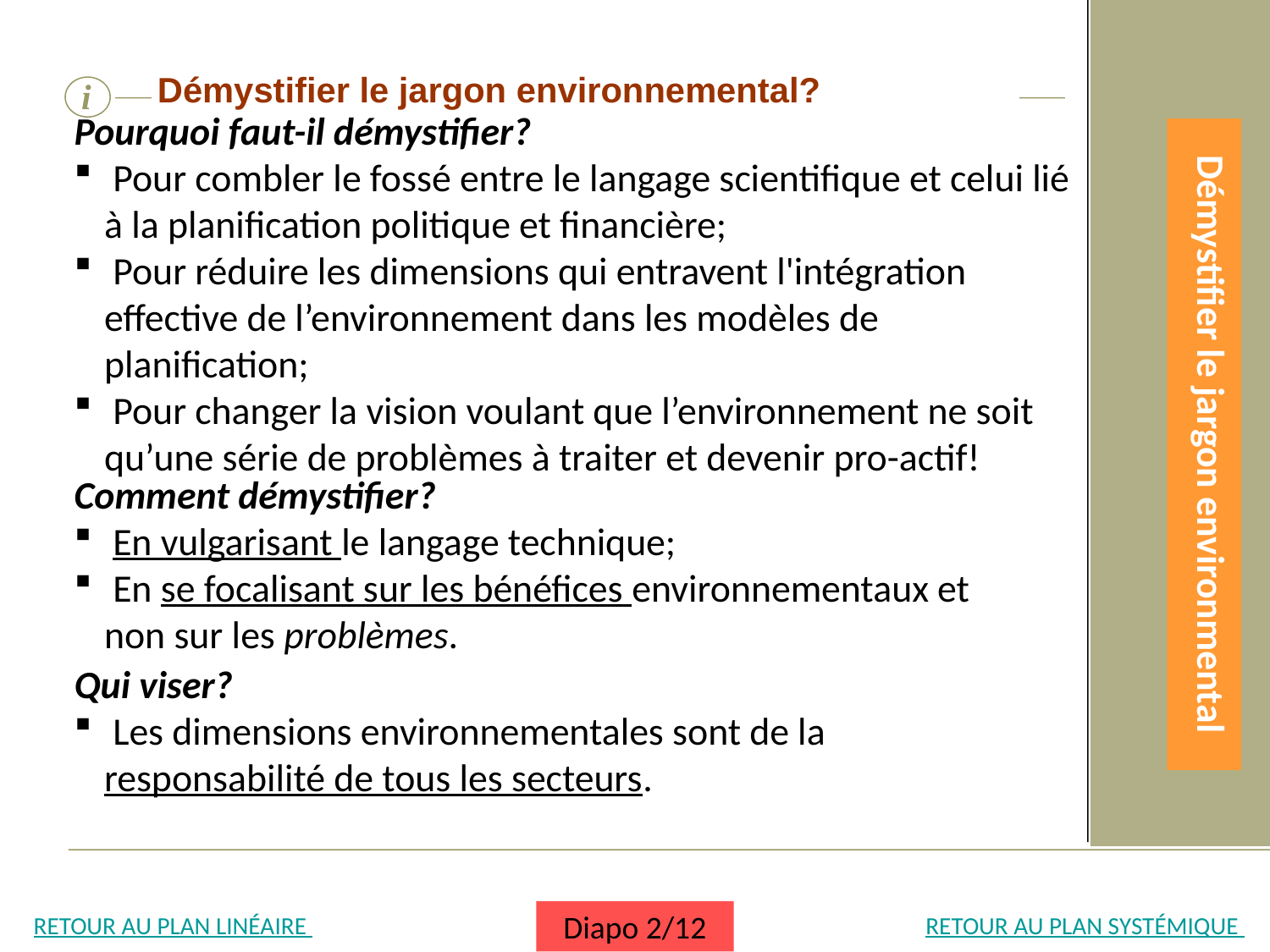

Démystifier le jargon environnemental?
i

Pourquoi faut-il démystifier?
 Pour combler le fossé entre le langage scientifique et celui lié à la planification politique et financière;
 Pour réduire les dimensions qui entravent l'intégration effective de l’environnement dans les modèles de planification;
 Pour changer la vision voulant que l’environnement ne soit qu’une série de problèmes à traiter et devenir pro-actif!
Démystifier le jargon environmental
Comment démystifier?
 En vulgarisant le langage technique;
 En se focalisant sur les bénéfices environnementaux et non sur les problèmes.
Qui viser?
 Les dimensions environnementales sont de la responsabilité de tous les secteurs.

RETOUR AU PLAN LINÉAIRE
RETOUR AU PLAN SYSTÉMIQUE
Diapo 2/12